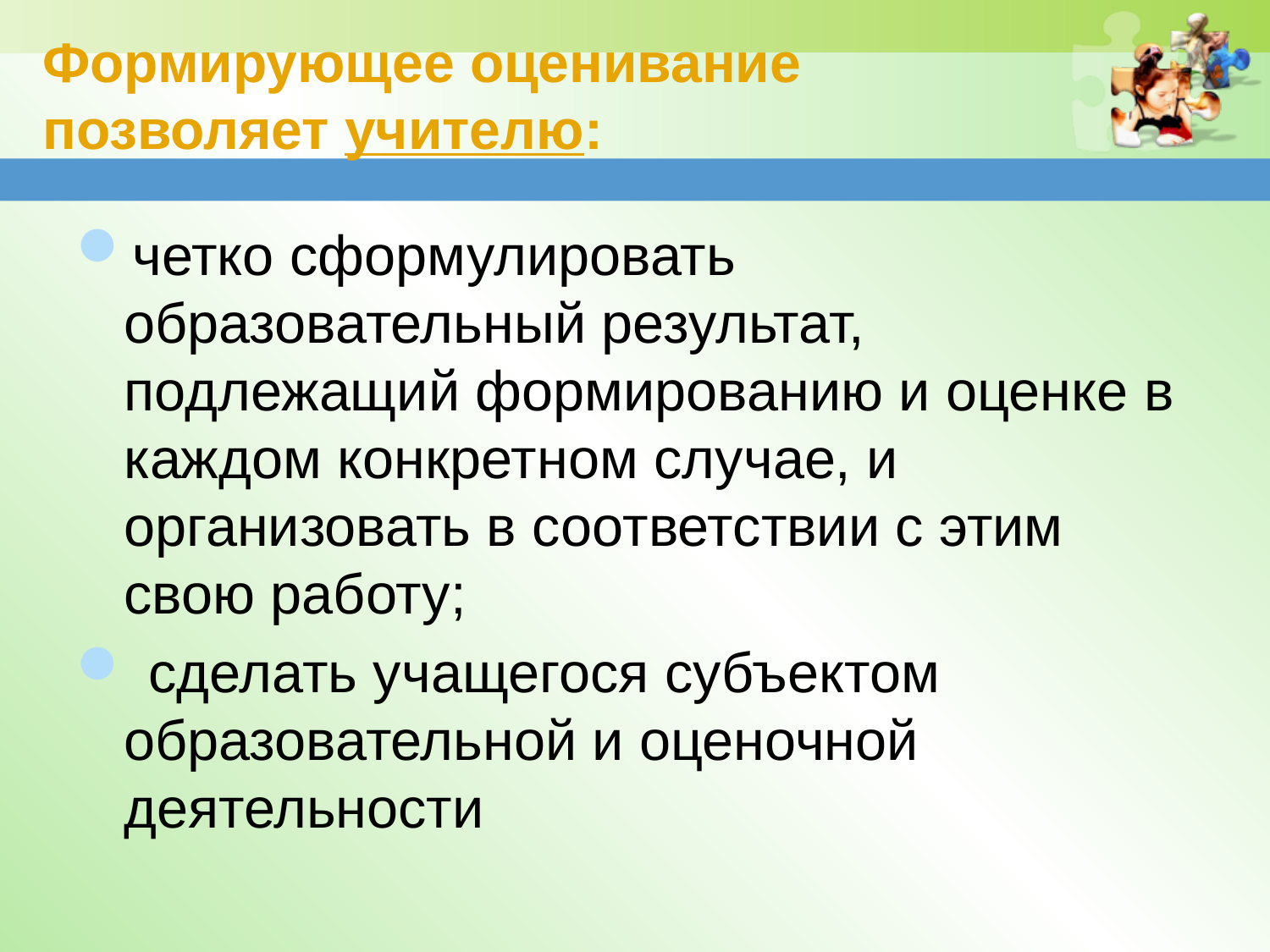

# Формирующее оценивание позволяет учителю:
четко сформулировать образовательный результат, подлежащий формированию и оценке в каждом конкретном случае, и организовать в соответствии с этим свою работу;
 сделать учащегося субъектом образовательной и оценочной деятельности